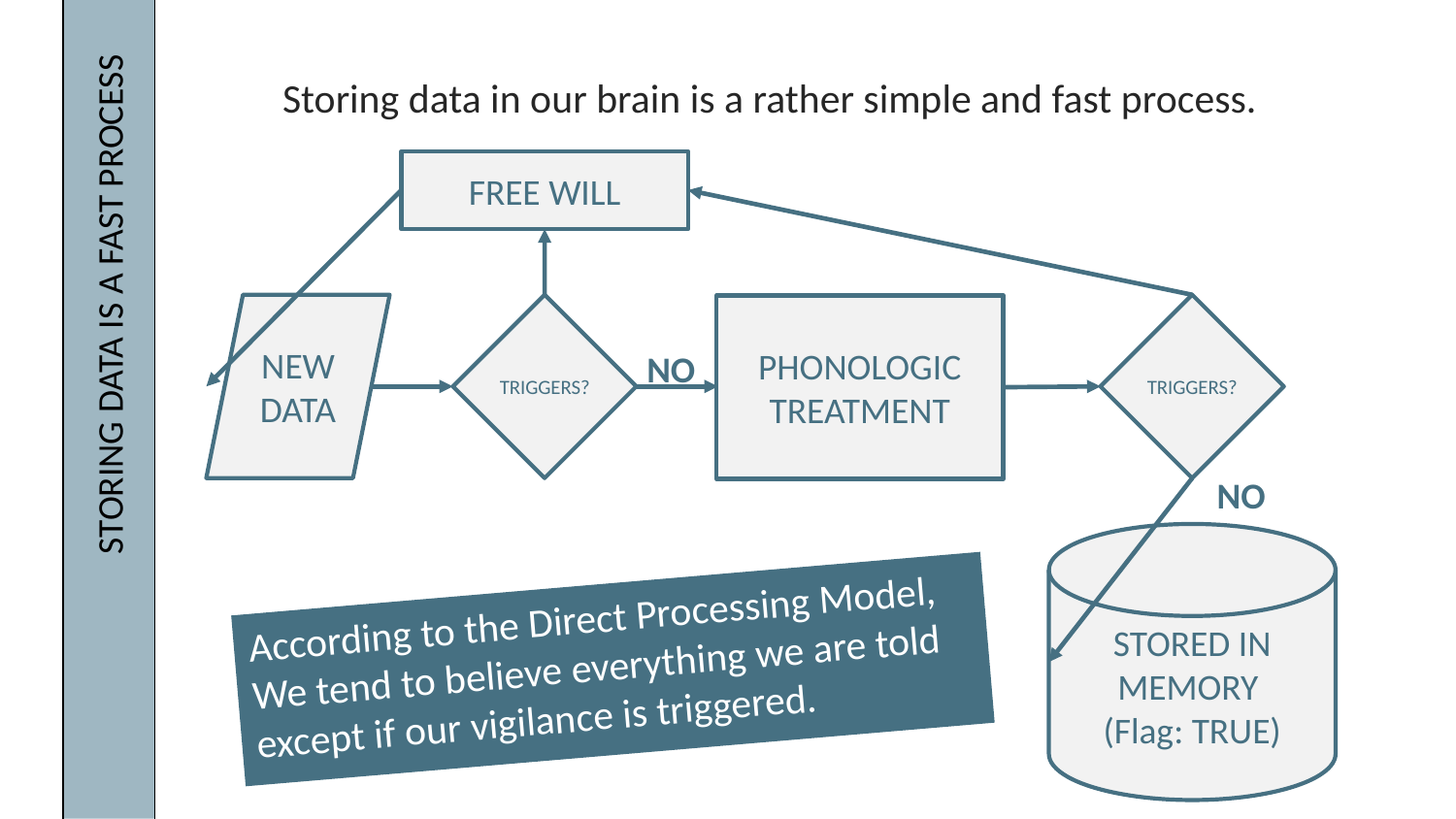

Storing data in our brain is a rather simple and fast process.

FREE WILL
STORING DATA IS A FAST PROCESS
NEW DATA
TRIGGERS?
TRIGGERS?
PHONOLOGIC TREATMENT
NO
NO
STORED IN MEMORY
(Flag: TRUE)
According to the Direct Processing Model, We tend to believe everything we are told except if our vigilance is triggered.